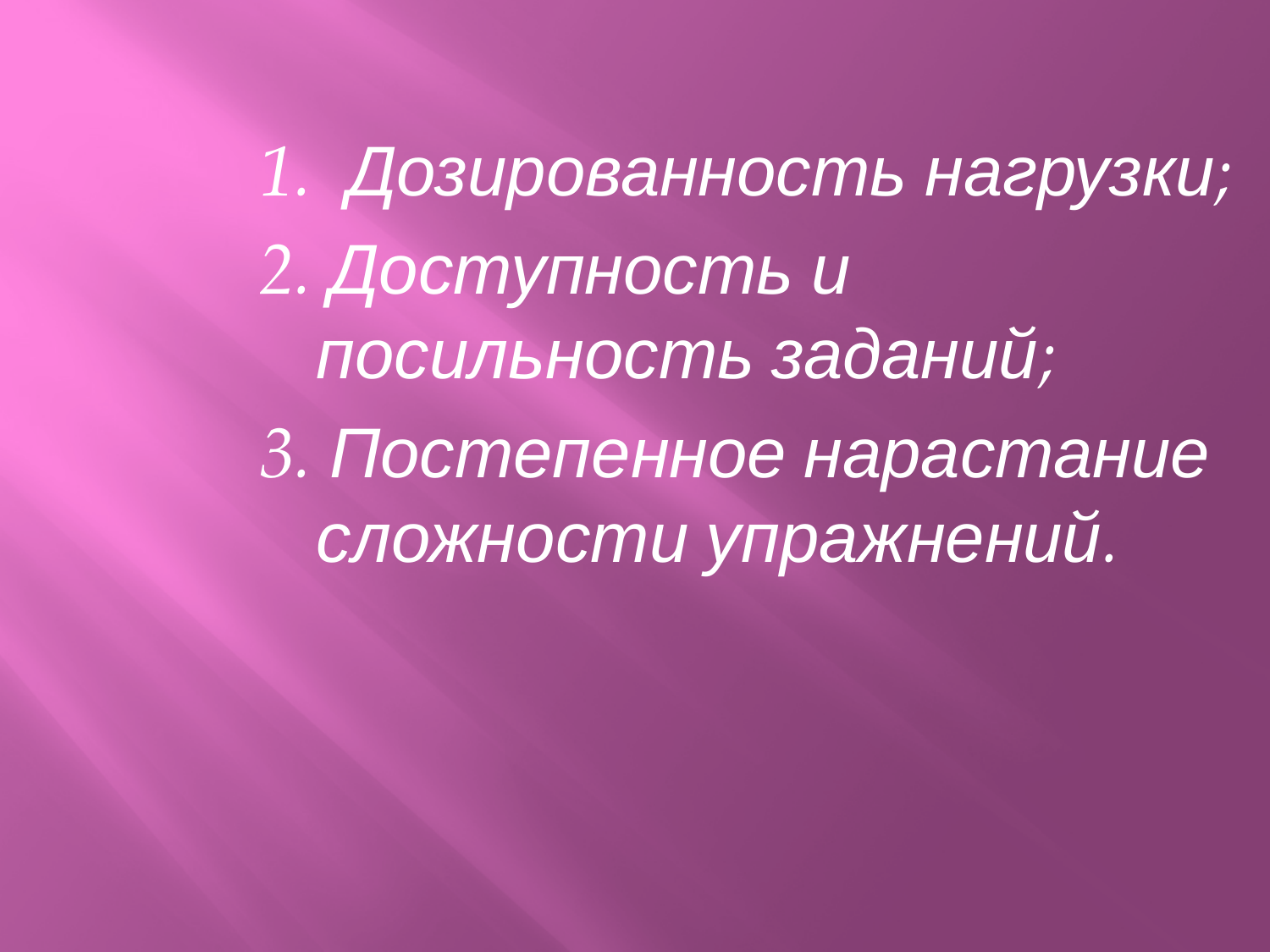

1.  Дозированность нагрузки;
2. Доступность и посильность заданий;
3. Постепенное нарастание сложности упражнений.